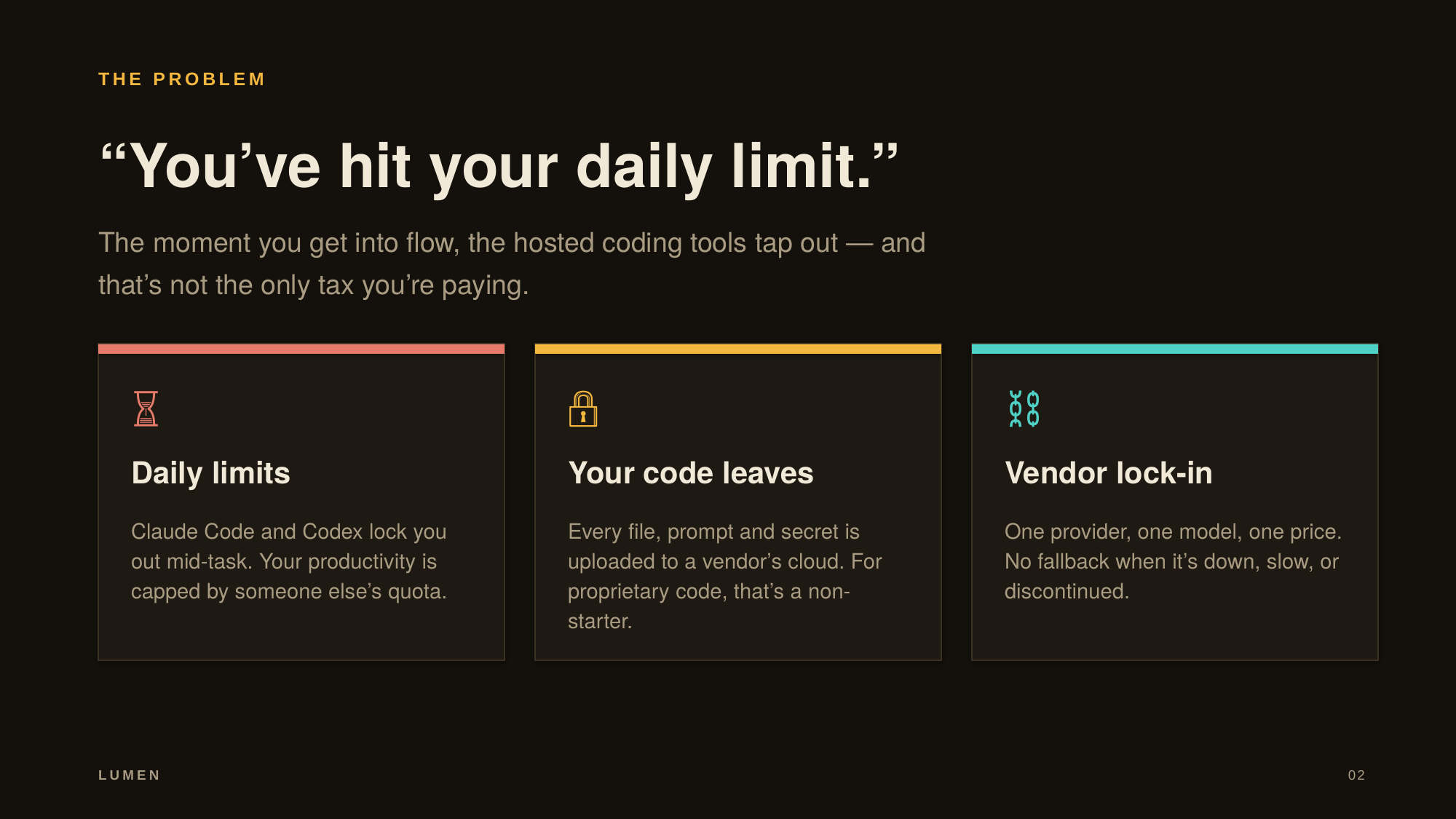

THE PROBLEM
“You’ve hit your daily limit.”
The moment you get into flow, the hosted coding tools tap out — and
that’s not the only tax you’re paying.

⏳
🔒
⛓
Daily limits
Your code leaves
Vendor lock-in
Claude Code and Codex lock you out mid-task. Your productivity is capped by someone else’s quota.
Every file, prompt and secret is uploaded to a vendor’s cloud. For proprietary code, that’s a non-starter.
One provider, one model, one price. No fallback when it’s down, slow, or discontinued.
LUMEN
02